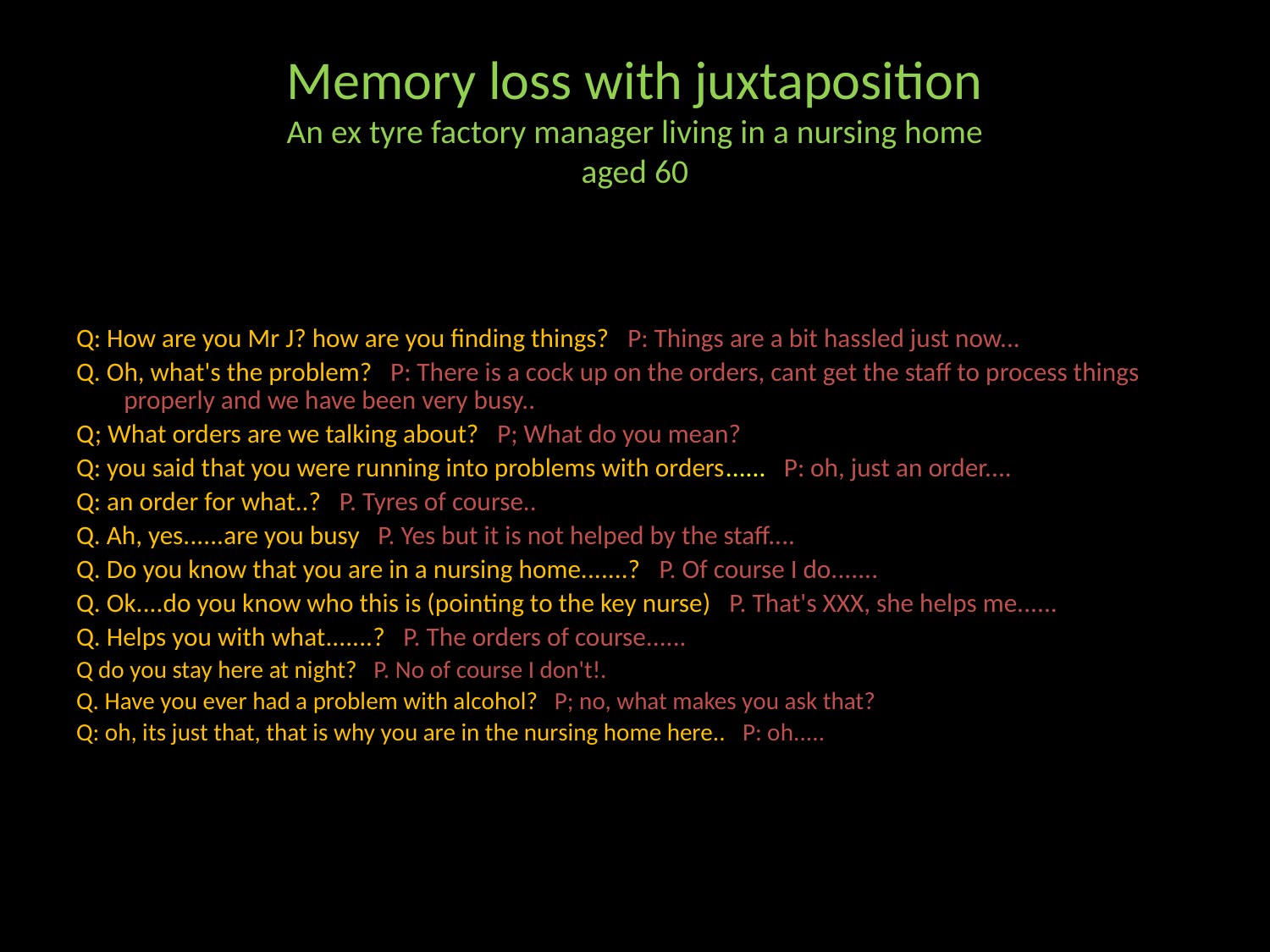

Memory loss with juxtaposition
An ex tyre factory manager living in a nursing home
aged 60
Mr J; accepted by team via acute hospital care with WE, Took one year to settle into the specialised nursing home. He was a manager in a car tyre distribution centre.
Extract from interview after one year as a resident at the Nursing home.
Q: How are you Mr J? how are you finding things?   P: Things are a bit hassled just now...
Q. Oh, what's the problem?   P: There is a cock up on the orders, cant get the staff to process things properly and we have been very busy..
Q; What orders are we talking about?   P; What do you mean?
Q: you said that you were running into problems with orders......   P: oh, just an order....
Q: an order for what..?   P. Tyres of course..
Q. Ah, yes......are you busy   P. Yes but it is not helped by the staff....
Q. Do you know that you are in a nursing home.......?   P. Of course I do.......
Q. Ok....do you know who this is (pointing to the key nurse)   P. That's XXX, she helps me......
Q. Helps you with what.......?   P. The orders of course......
Q do you stay here at night?   P. No of course I don't!.
Q. Have you ever had a problem with alcohol?   P; no, what makes you ask that?
Q: oh, its just that, that is why you are in the nursing home here..   P: oh.....
!conversation forgotten and started again next interview!